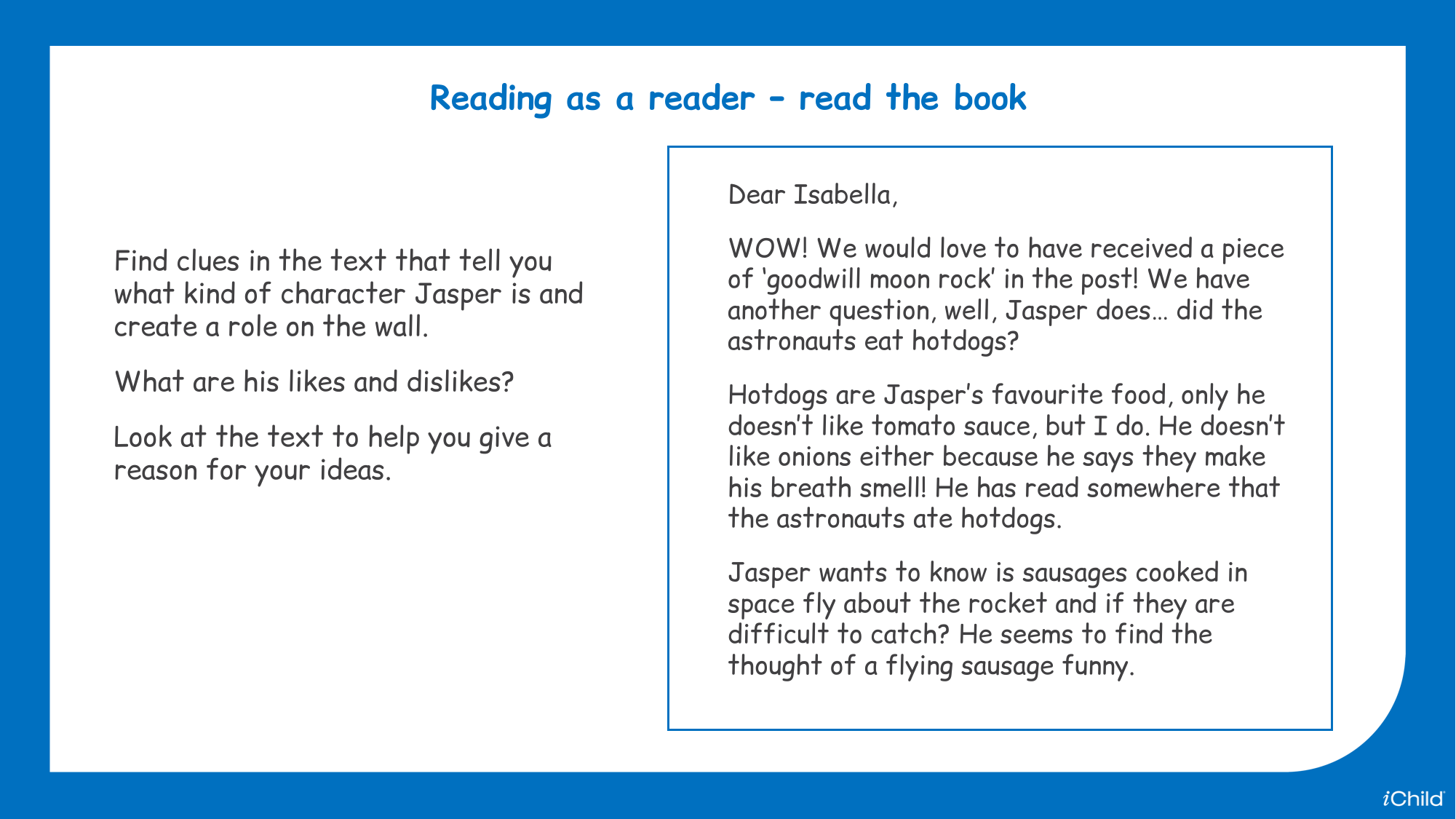

Reading as a reader – read the book

Dear Isabella,
WOW! We would love to have received a piece of ‘goodwill moon rock’ in the post! We have another question, well, Jasper does… did the astronauts eat hotdogs?
Hotdogs are Jasper’s favourite food, only he doesn’t like tomato sauce, but I do. He doesn’t like onions either because he says they make his breath smell! He has read somewhere that the astronauts ate hotdogs.
Jasper wants to know is sausages cooked in space fly about the rocket and if they are difficult to catch? He seems to find the thought of a flying sausage funny.
Find clues in the text that tell you what kind of character Jasper is and create a role on the wall.
What are his likes and dislikes?
Look at the text to help you give a reason for your ideas.